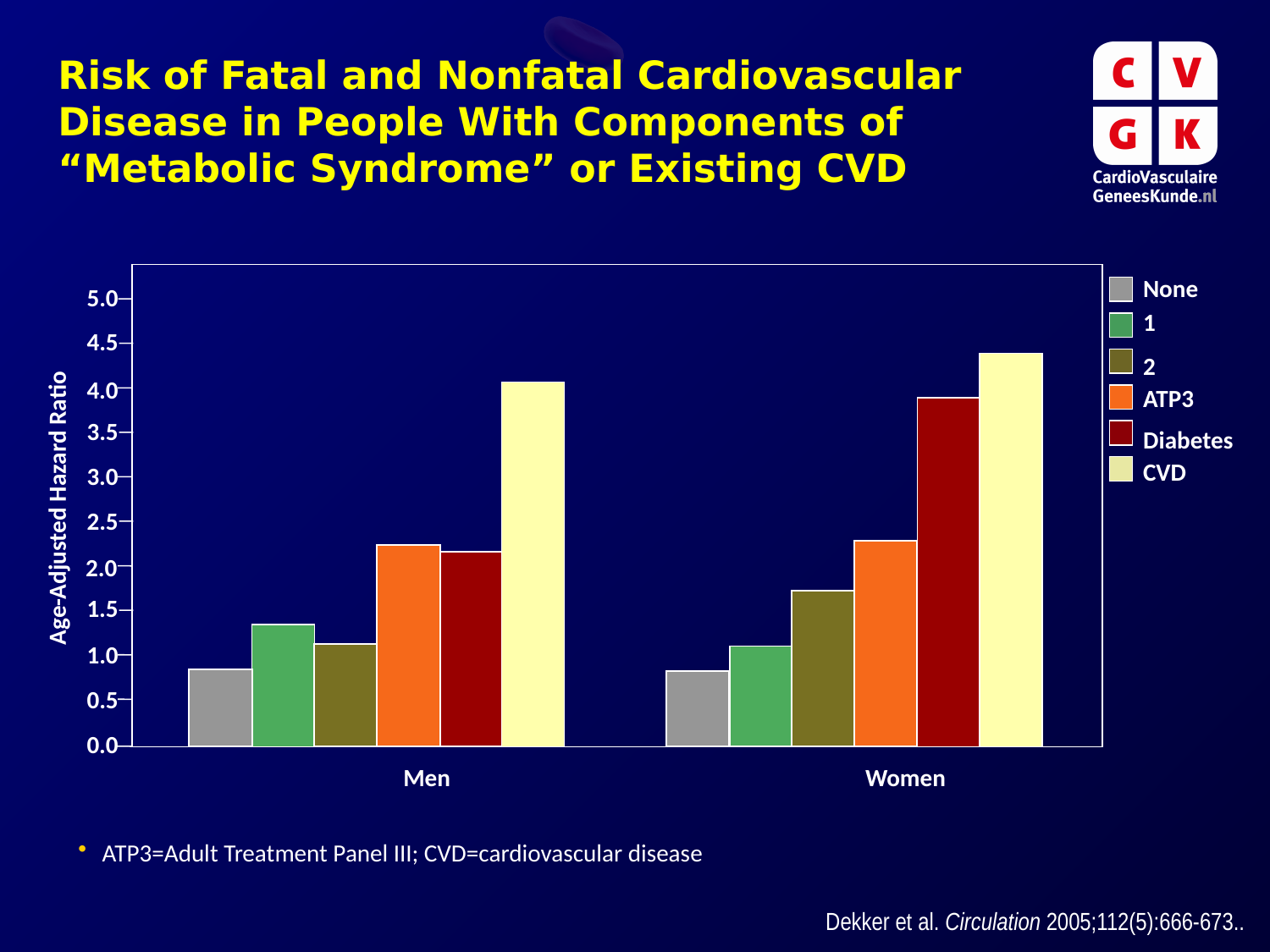

Risk of Fatal and Nonfatal Cardiovascular Disease in People With Components of “Metabolic Syndrome” or Existing CVD

5.0

4.5

4.0

3.5

3.0

Age-Adjusted Hazard Ratio
2.5

2.0

1.5

1.0

0.5

0.0
Men
Women
None
1
2
ATP3
Diabetes
CVD

ATP3=Adult Treatment Panel III; CVD=cardiovascular disease
Dekker et al. Circulation 2005;112(5):666-673..